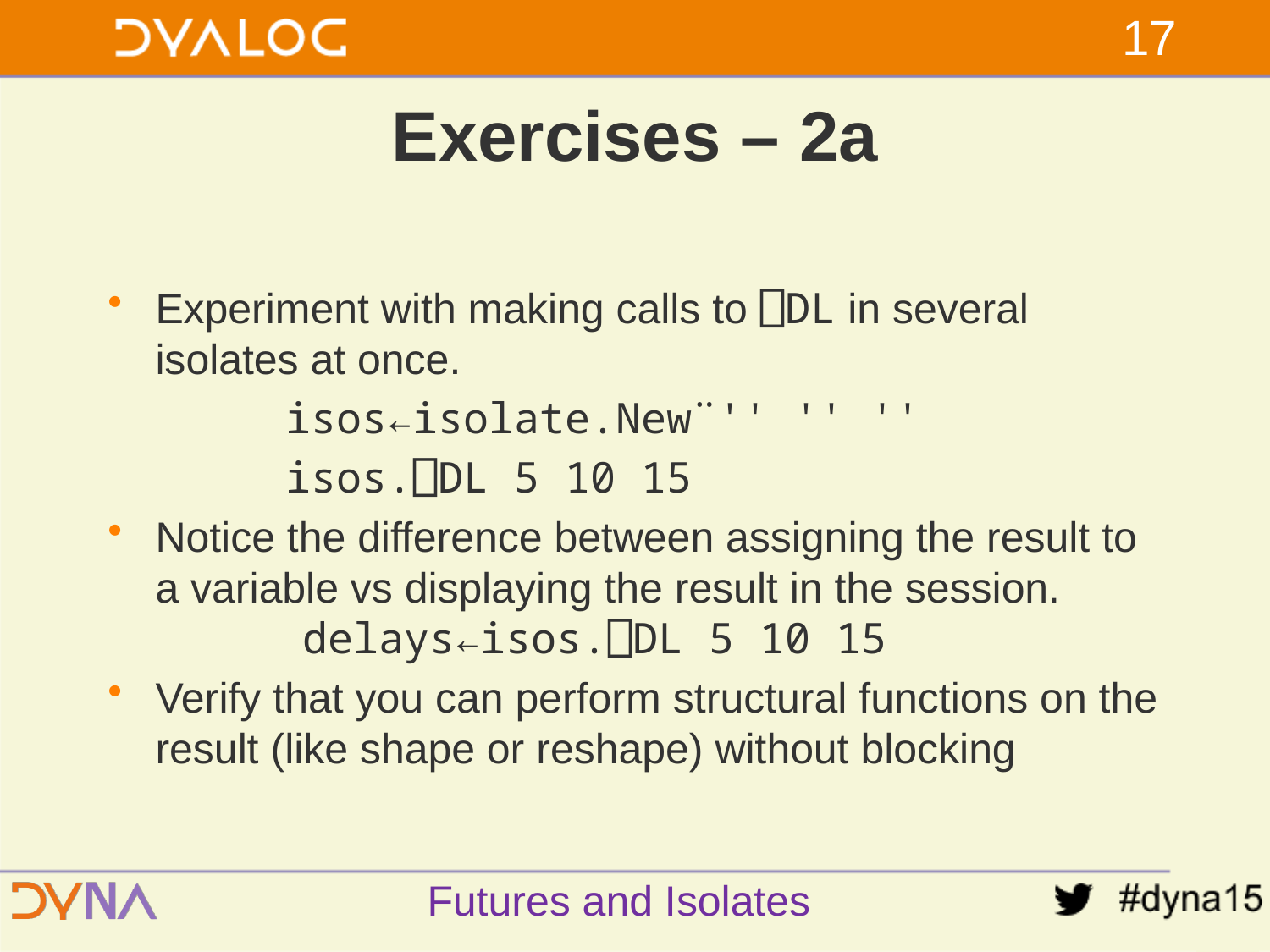

17
# Exercises – 2a
Experiment with making calls to ⎕DL in several isolates at once.
       isos←isolate.New¨'' '' ''
       isos.⎕DL 5 10 15
Notice the difference between assigning the result to a variable vs displaying the result in the session.
         delays←isos.⎕DL 5 10 15
Verify that you can perform structural functions on the result (like shape or reshape) without blocking
Futures and Isolates